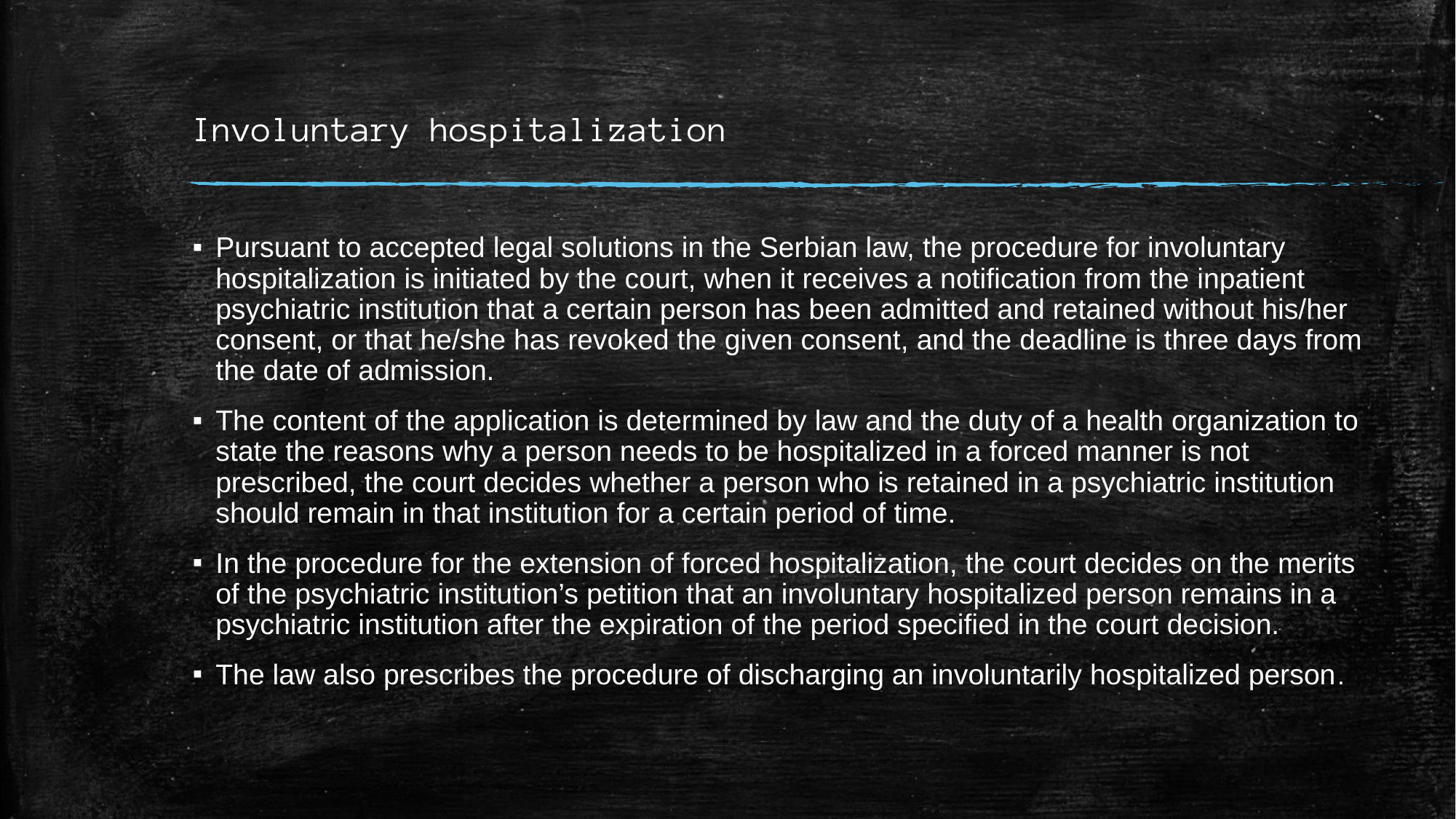

# Involuntary hospitalization
Pursuant to accepted legal solutions in the Serbian law, the procedure for involuntary hospitalization is initiated by the court, when it receives a notiﬁcation from the inpatient psychiatric institution that a certain person has been admitted and retained without his/her consent, or that he/she has revoked the given consent, and the deadline is three days from the date of admission.
The content of the application is determined by law and the duty of a health organization to state the reasons why a person needs to be hospitalized in a forced manner is not prescribed, the court decides whether a person who is retained in a psychiatric institution should remain in that institution for a certain period of time.
In the procedure for the extension of forced hospitalization, the court decides on the merits of the psychiatric institution’s petition that an involuntary hospitalized person remains in a psychiatric institution after the expiration of the period speciﬁed in the court decision.
The law also prescribes the procedure of discharging an involuntarily hospitalized person.